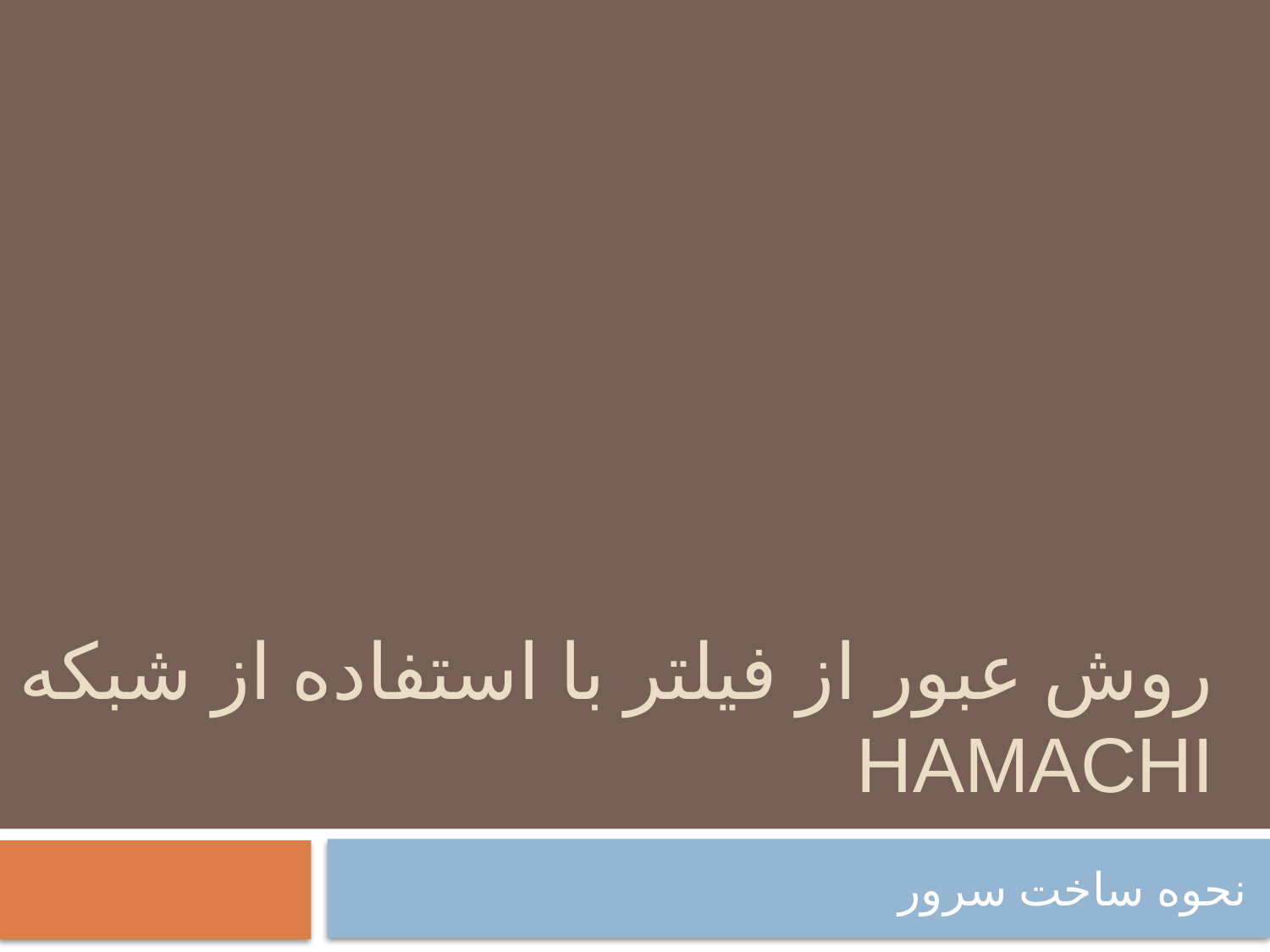

# روش عبور از فیلتر با استفاده از شبکه Hamachi
نحوه ساخت سرور